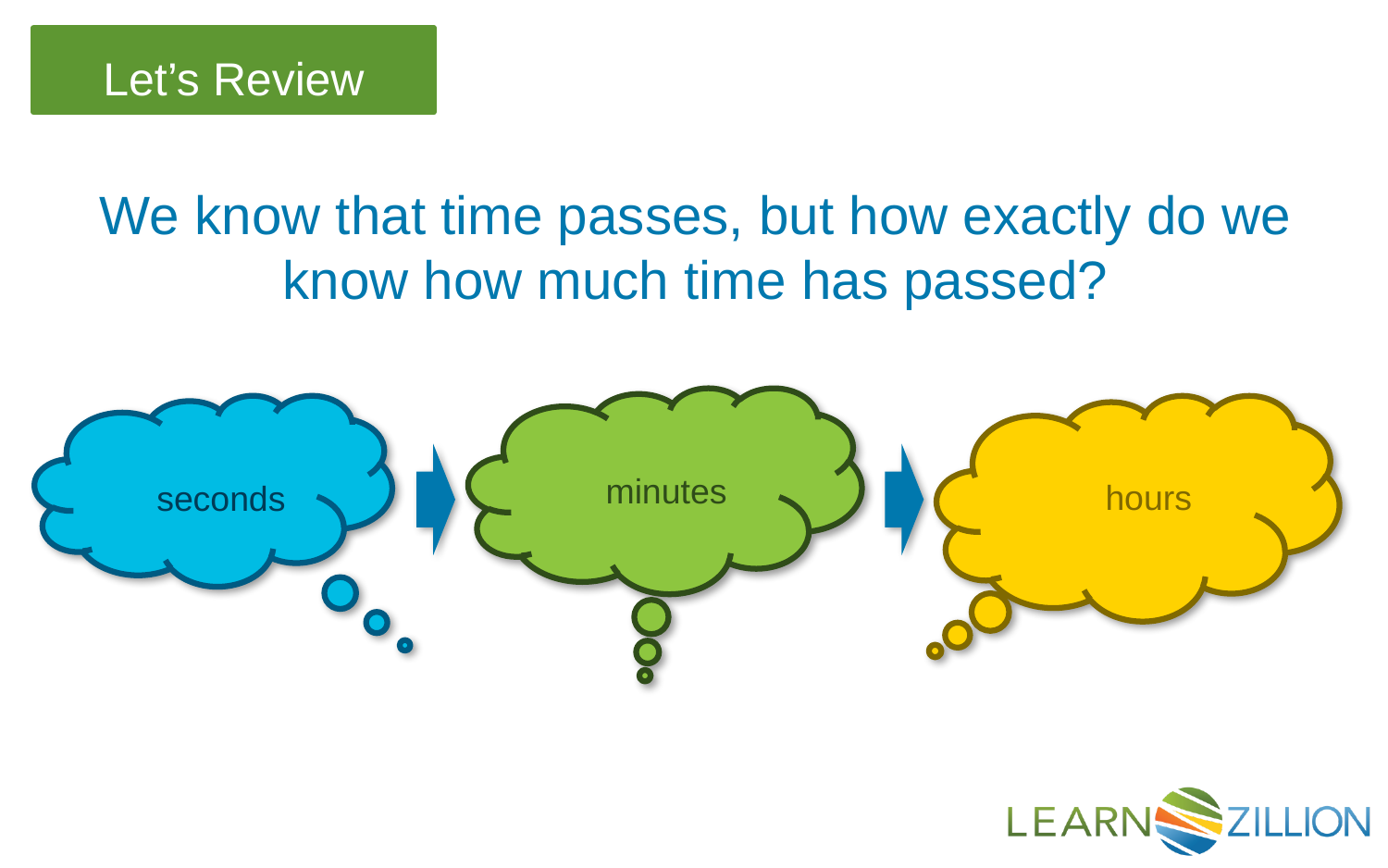

We know that time passes, but how exactly do we know how much time has passed?

seconds

minutes
hours